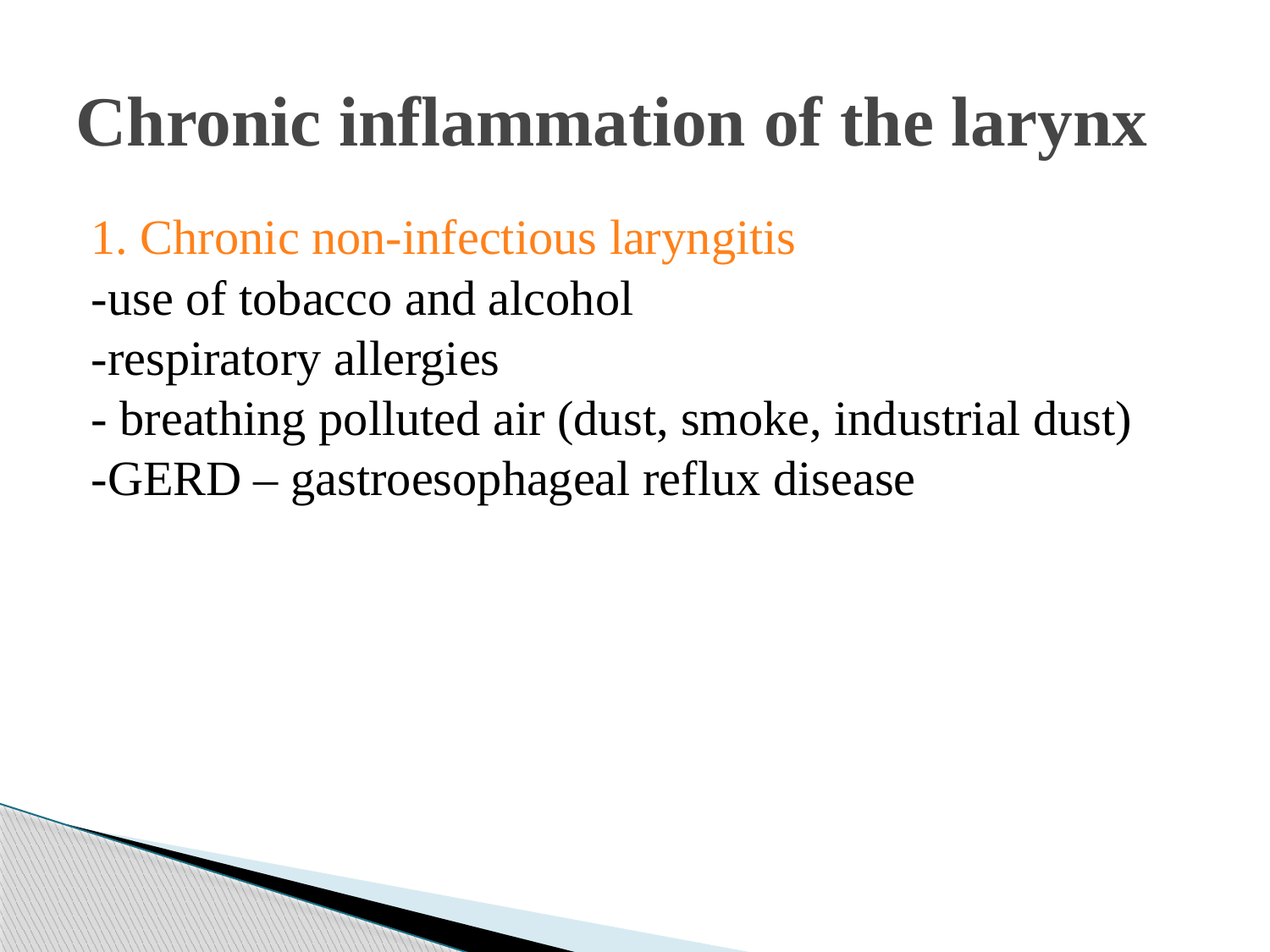

# Chronic inflammation of the larynx
1. Chronic non-infectious laryngitis
-use of tobacco and alcohol
-respiratory allergies
- breathing polluted air (dust, smoke, industrial dust)
-GERD – gastroesophageal reflux disease